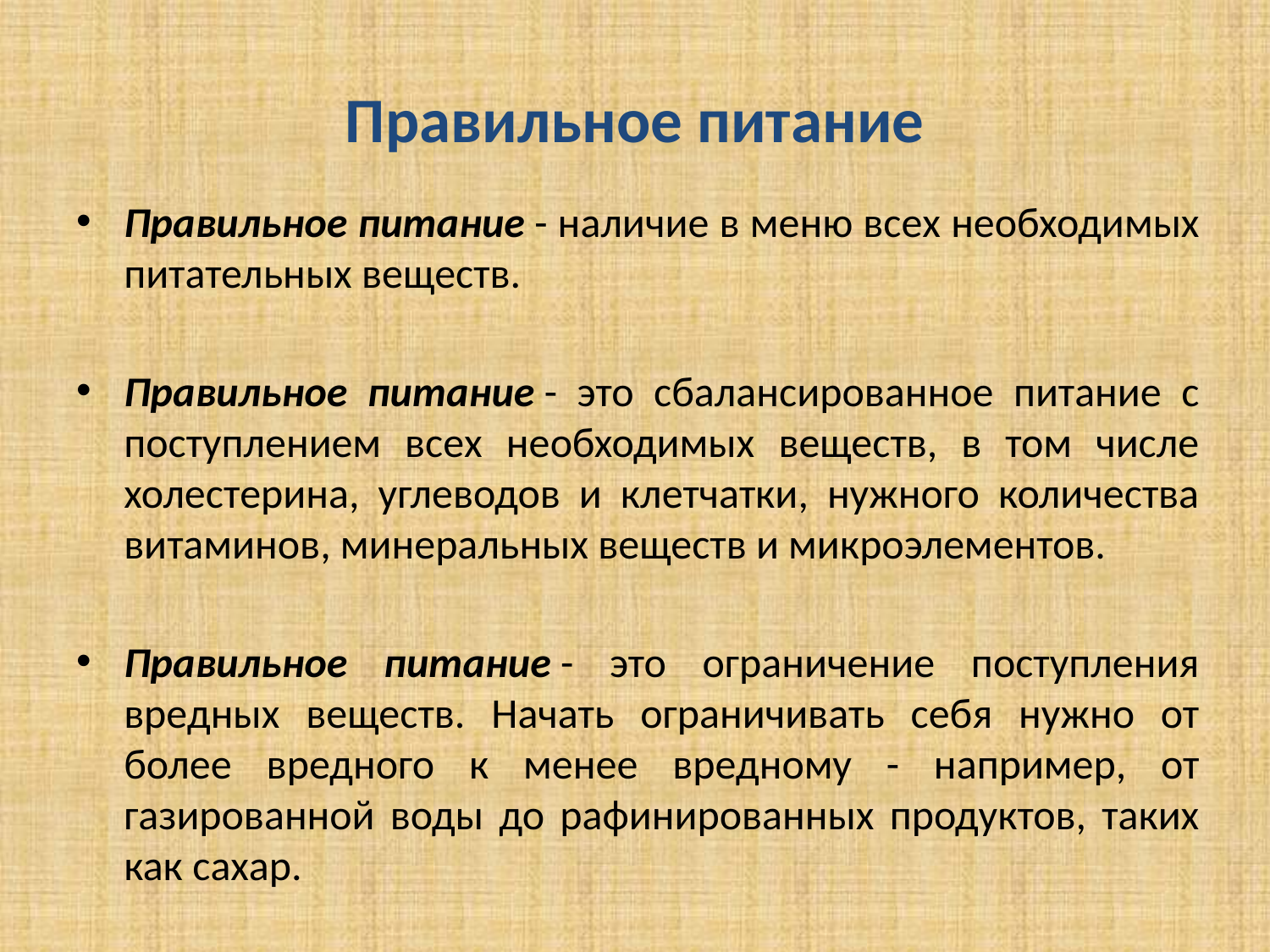

# Правильное питание
Правильное питание - наличие в меню всех необходимых питательных веществ.

Правильное питание - это сбалансированное питание с поступлением всех необходимых веществ, в том числе холестерина, углеводов и клетчатки, нужного количества витаминов, минеральных веществ и микроэлементов.

Правильное питание - это ограничение поступления вредных веществ. Начать ограничивать себя нужно от более вредного к менее вредному - например, от газированной воды до рафинированных продуктов, таких как сахар.